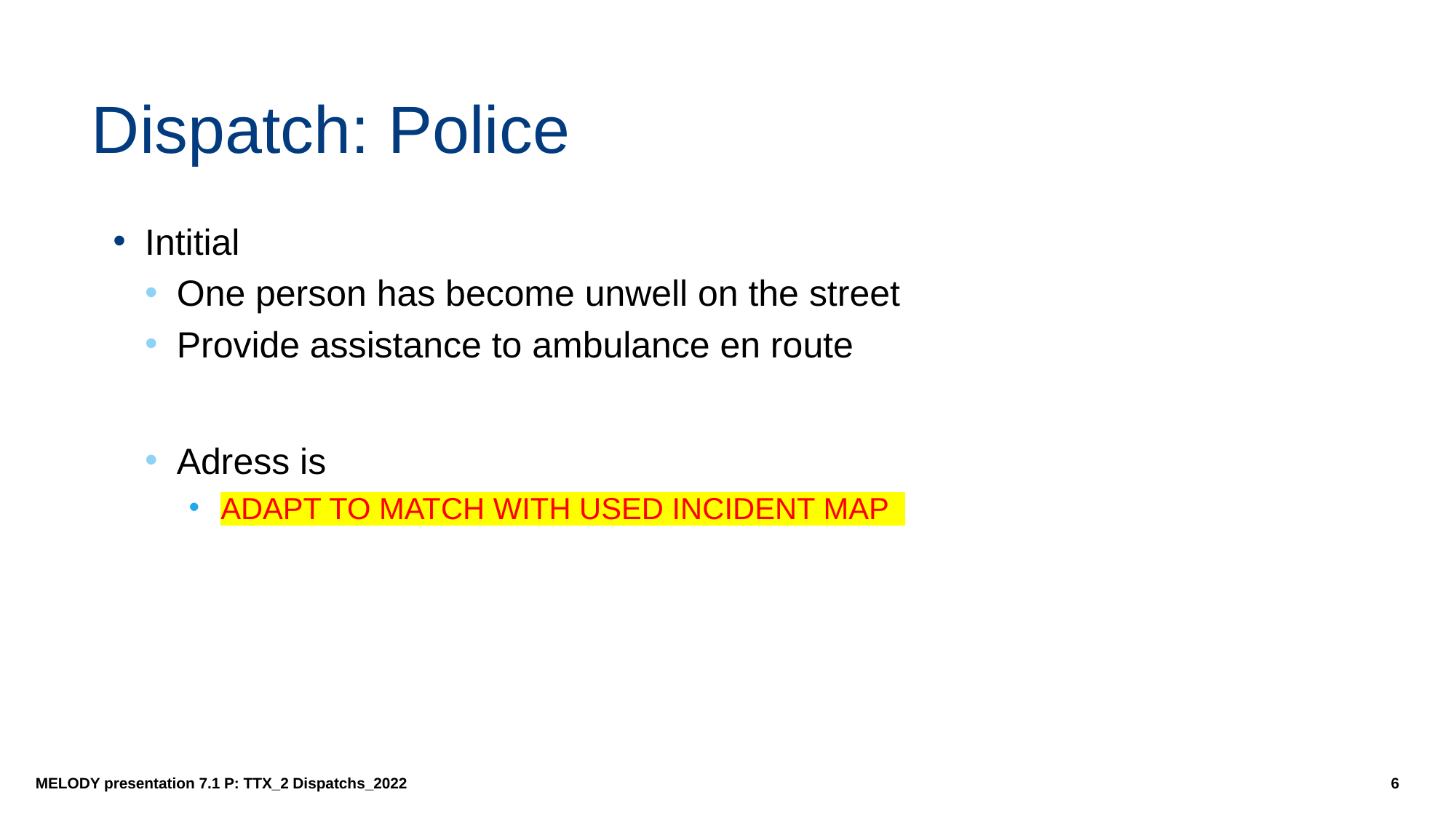

# Dispatch: Police
Intitial
One person has become unwell on the street
Provide assistance to ambulance en route

Adress is
ADAPT TO MATCH WITH USED INCIDENT MAP

MELODY presentation 7.1 P: TTX_2 Dispatchs_2022
6